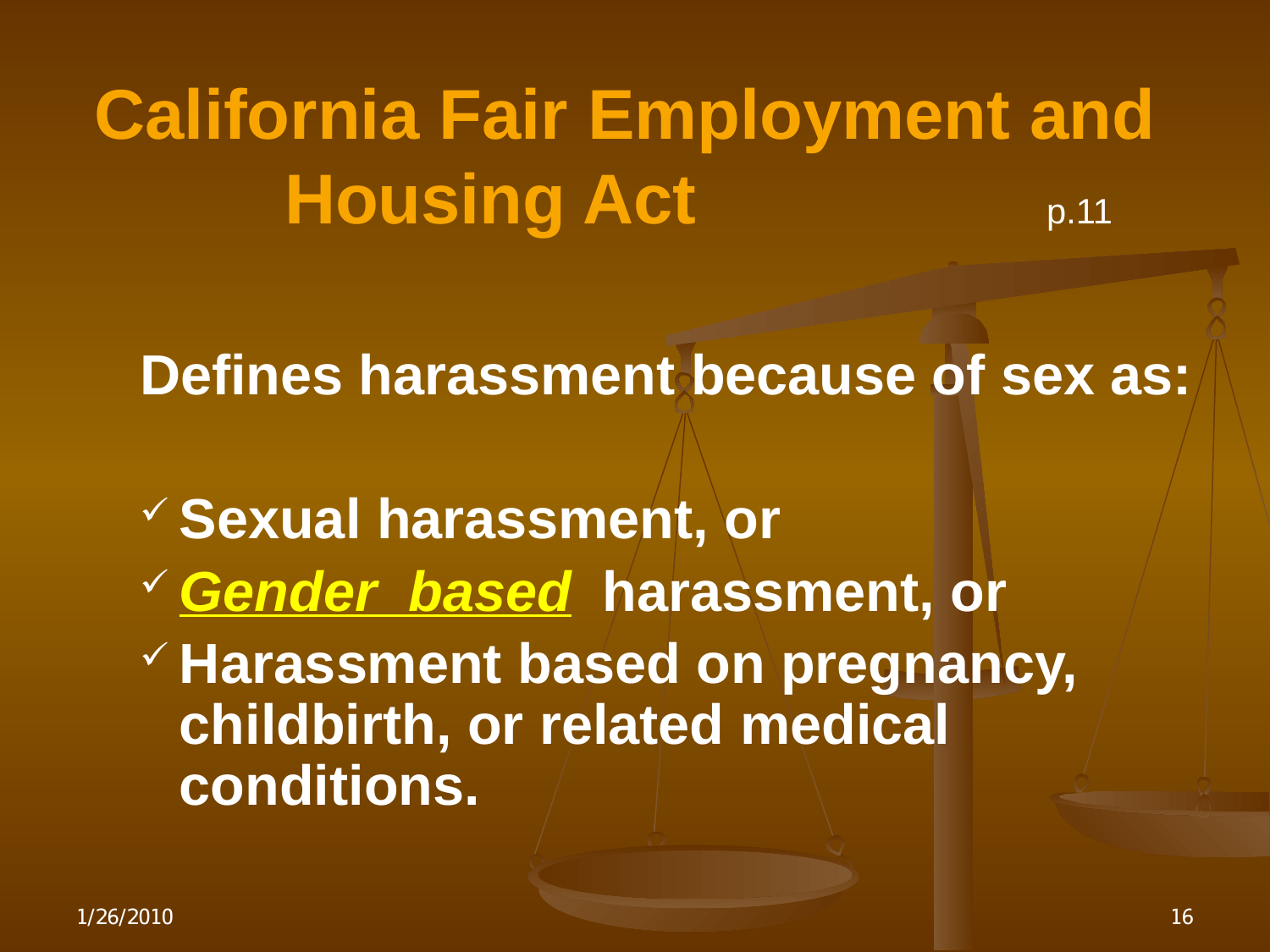

# California Fair Employment and 	Housing Act			p.11

Defines harassment because of sex as:

Sexual harassment, or
Gender  based  harassment, or
Harassment based on pregnancy, childbirth, or related medical conditions.

1/26/2010
16